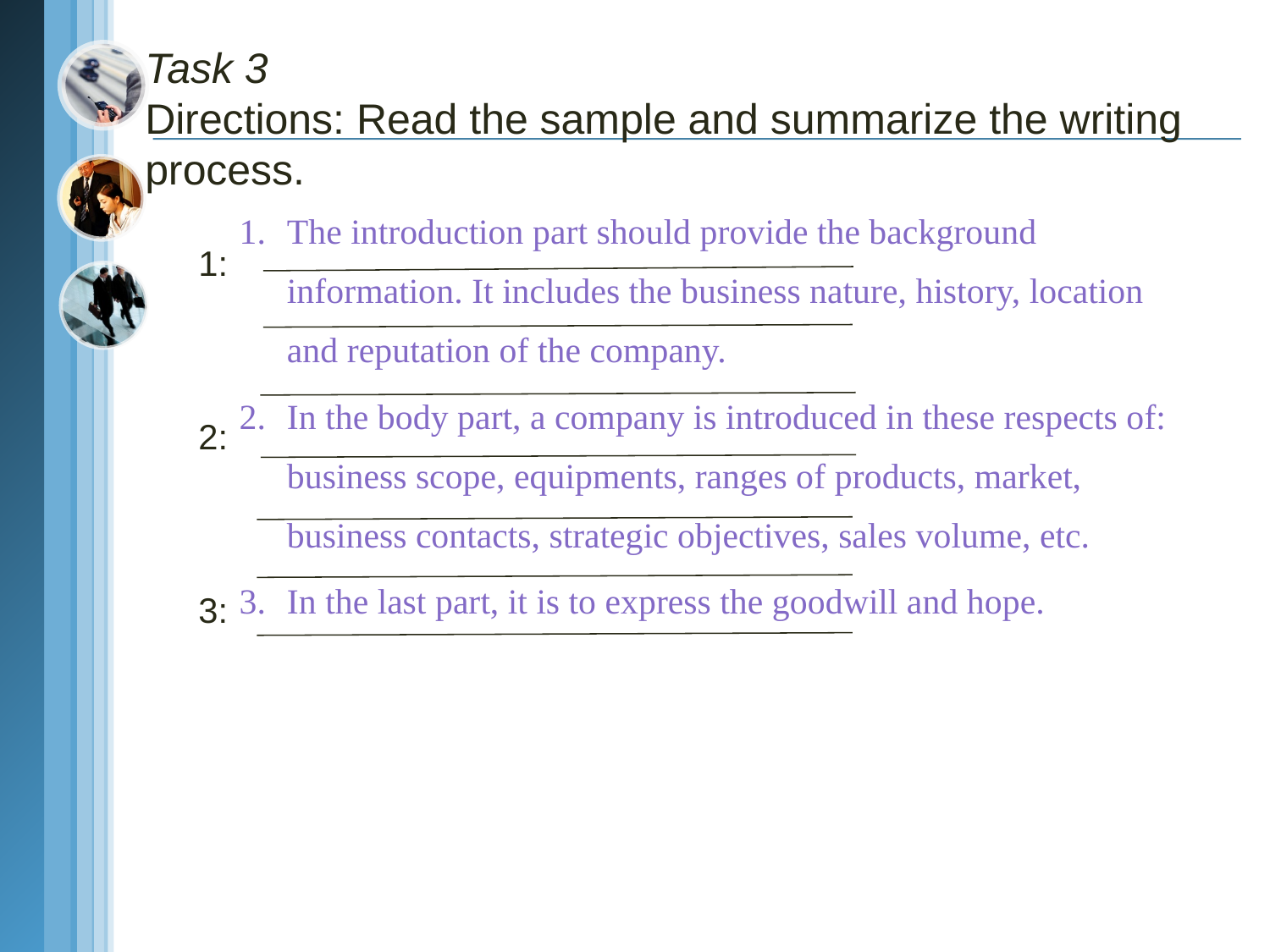

# Task 3 Directions: Read the sample and summarize the writing process.
1.	The introduction part should provide the background information. It includes the business nature, history, location and reputation of the company.
2.	In the body part, a company is introduced in these respects of: business scope, equipments, ranges of products, market, business contacts, strategic objectives, sales volume, etc.
3.	In the last part, it is to express the goodwill and hope.

1:

2:

3: